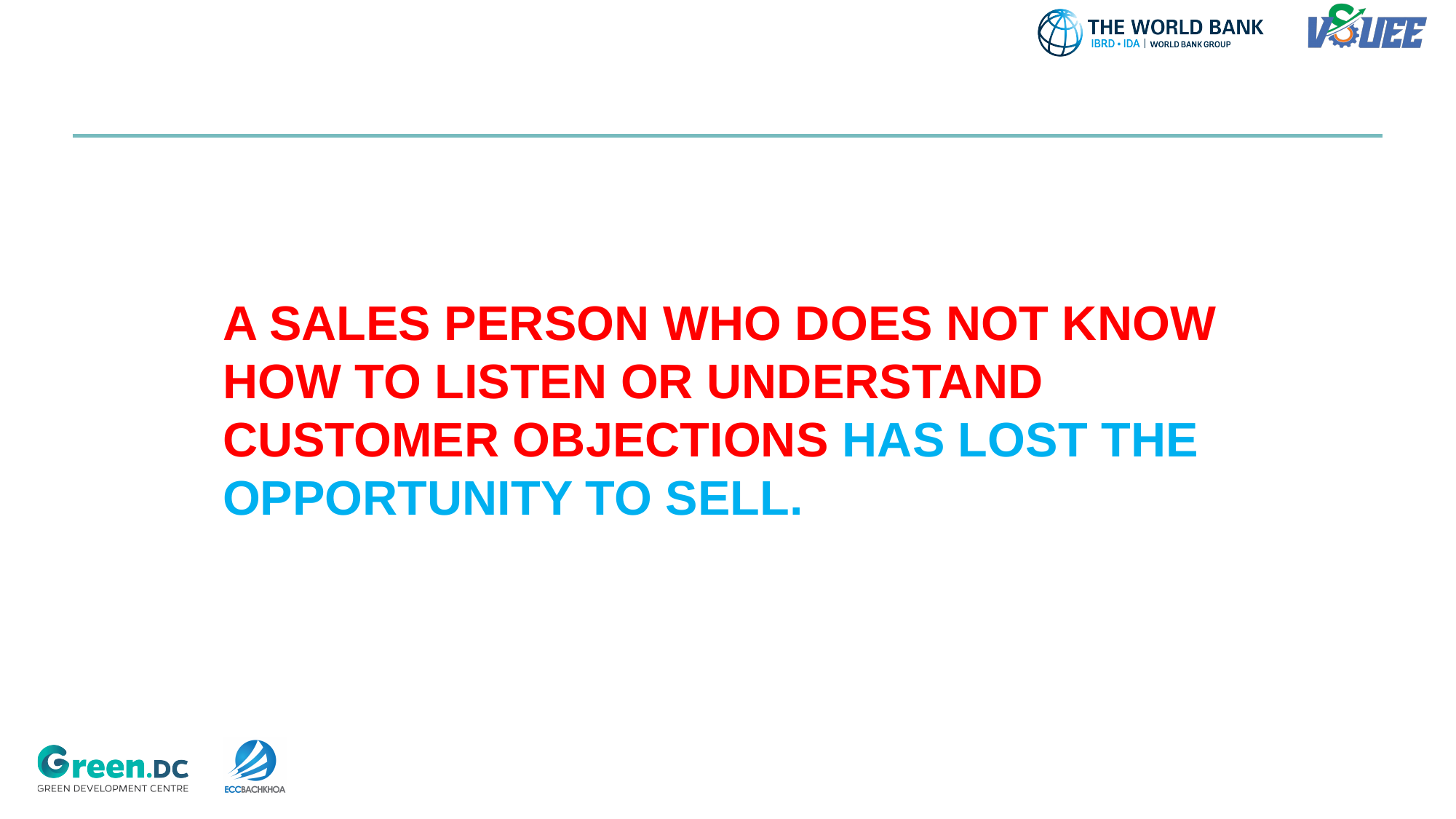

A SALES PERSON WHO DOES NOT KNOW HOW TO LISTEN OR UNDERSTAND CUSTOMER OBJECTIONS HAS LOST THE OPPORTUNITY TO SELL.